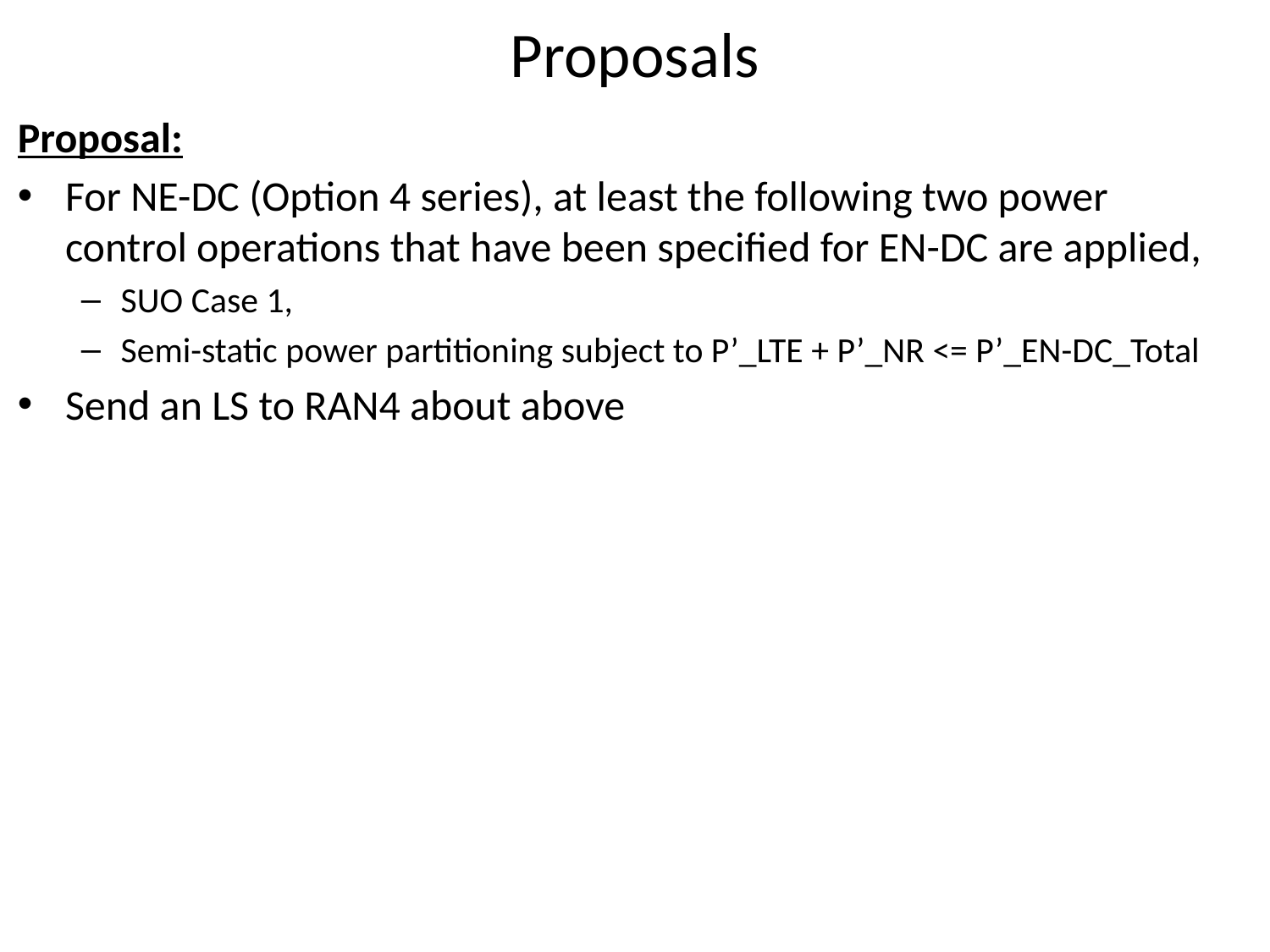

# Proposals
Proposal:
For NE-DC (Option 4 series), at least the following two power control operations that have been specified for EN-DC are applied,
SUO Case 1,
Semi-static power partitioning subject to P’_LTE + P’_NR <= P’_EN-DC_Total
Send an LS to RAN4 about above